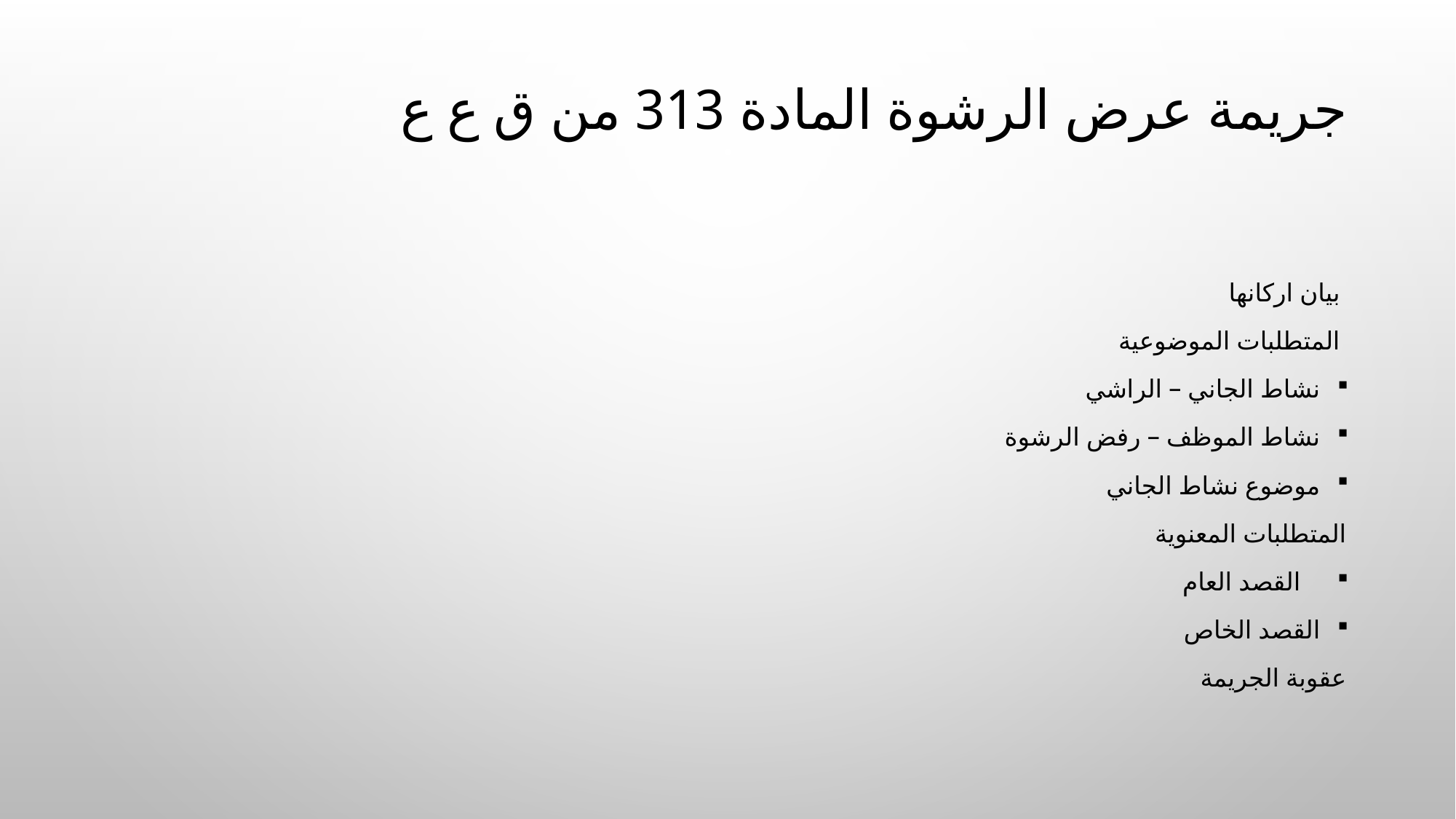

# جريمة عرض الرشوة المادة 313 من ق ع ع
بيان اركانها
المتطلبات الموضوعية
نشاط الجاني – الراشي
نشاط الموظف – رفض الرشوة
موضوع نشاط الجاني
المتطلبات المعنوية
   القصد العام
القصد الخاص
عقوبة الجريمة